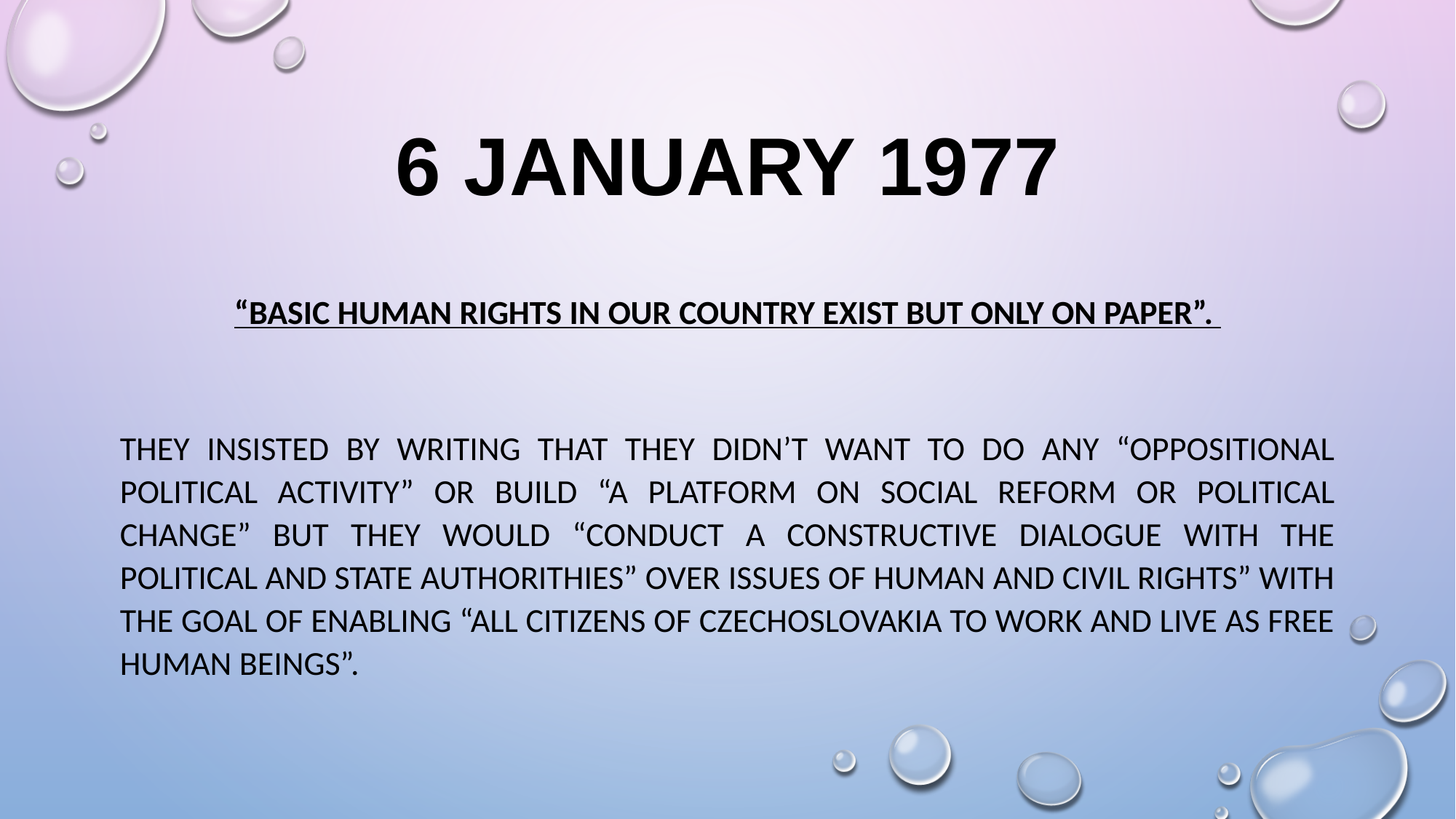

# 6 JANUARY 1977
“BASIC HUMAN RIGHTS IN OUR COUNTRY EXIST BUT ONLY ON PAPER”.

They insisted by writing that they didn’t want to do any “oppositional political activity” or build “a platform on social reform or political change” but they would “conduct a constructive dialogue with the political and state authorithies” over issues of human and civil rights” with the goal of enabling “all citizens of Czechoslovakia to work and live as free human beings”.